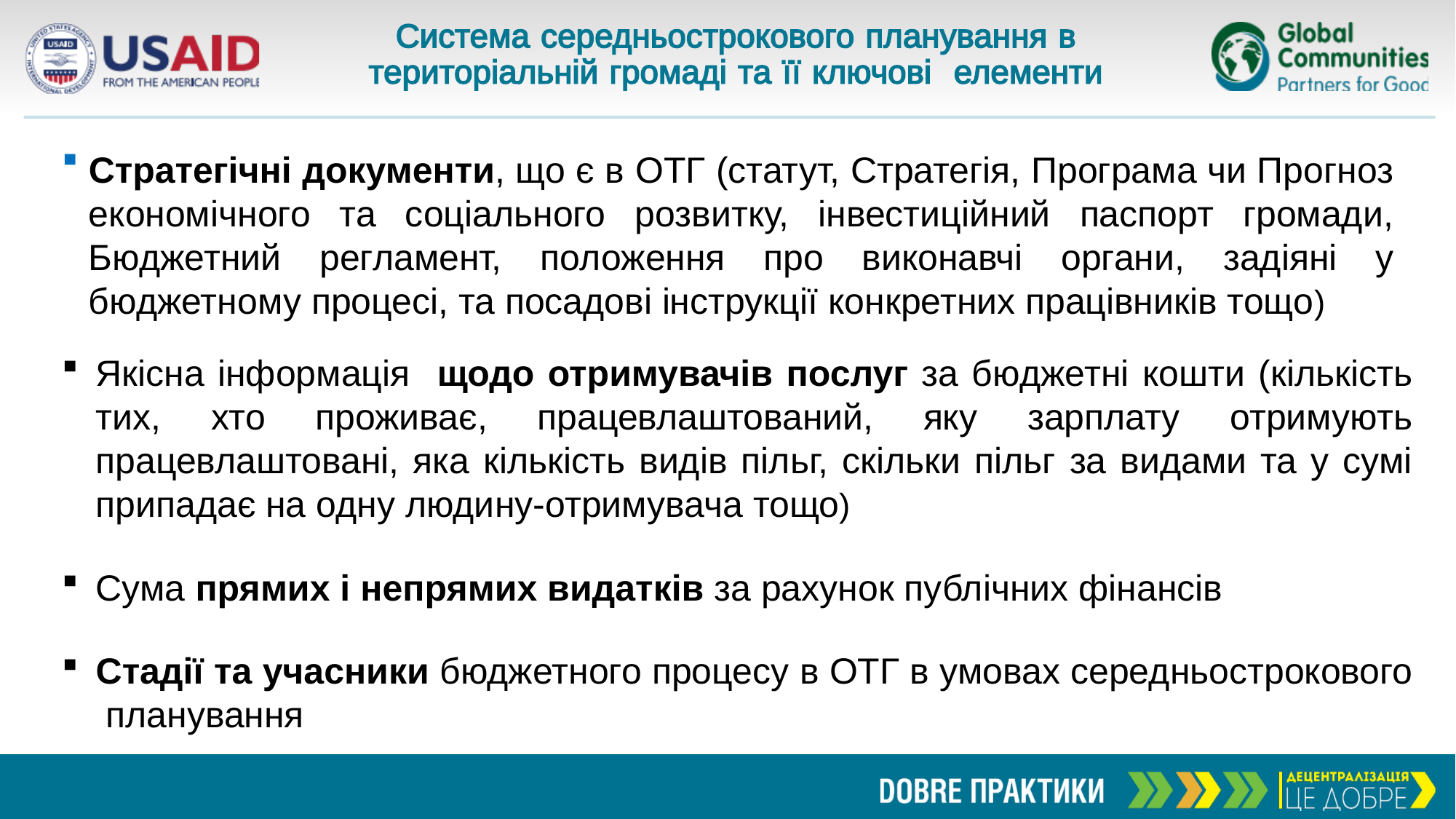

# Система середньострокового планування в територіальній громаді та її ключові  елементи

Стратегічні документи, що є в ОТГ (статут, Стратегія, Програма чи Прогноз економічного та соціального розвитку, інвестиційний паспорт громади, Бюджетний регламент, положення про виконавчі органи, задіяні у бюджетному процесі, та посадові інструкції конкретних працівників тощо)

Якісна інформація  щодо отримувачів послуг за бюджетні кошти (кількість тих, хто проживає, працевлаштований, яку зарплату отримують працевлаштовані, яка кількість видів пільг, скільки пільг за видами та у сумі припадає на одну людину-отримувача тощо)

Сума прямих і непрямих видатків за рахунок публічних фінансів

Стадії та учасники бюджетного процесу в ОТГ в умовах середньострокового  планування